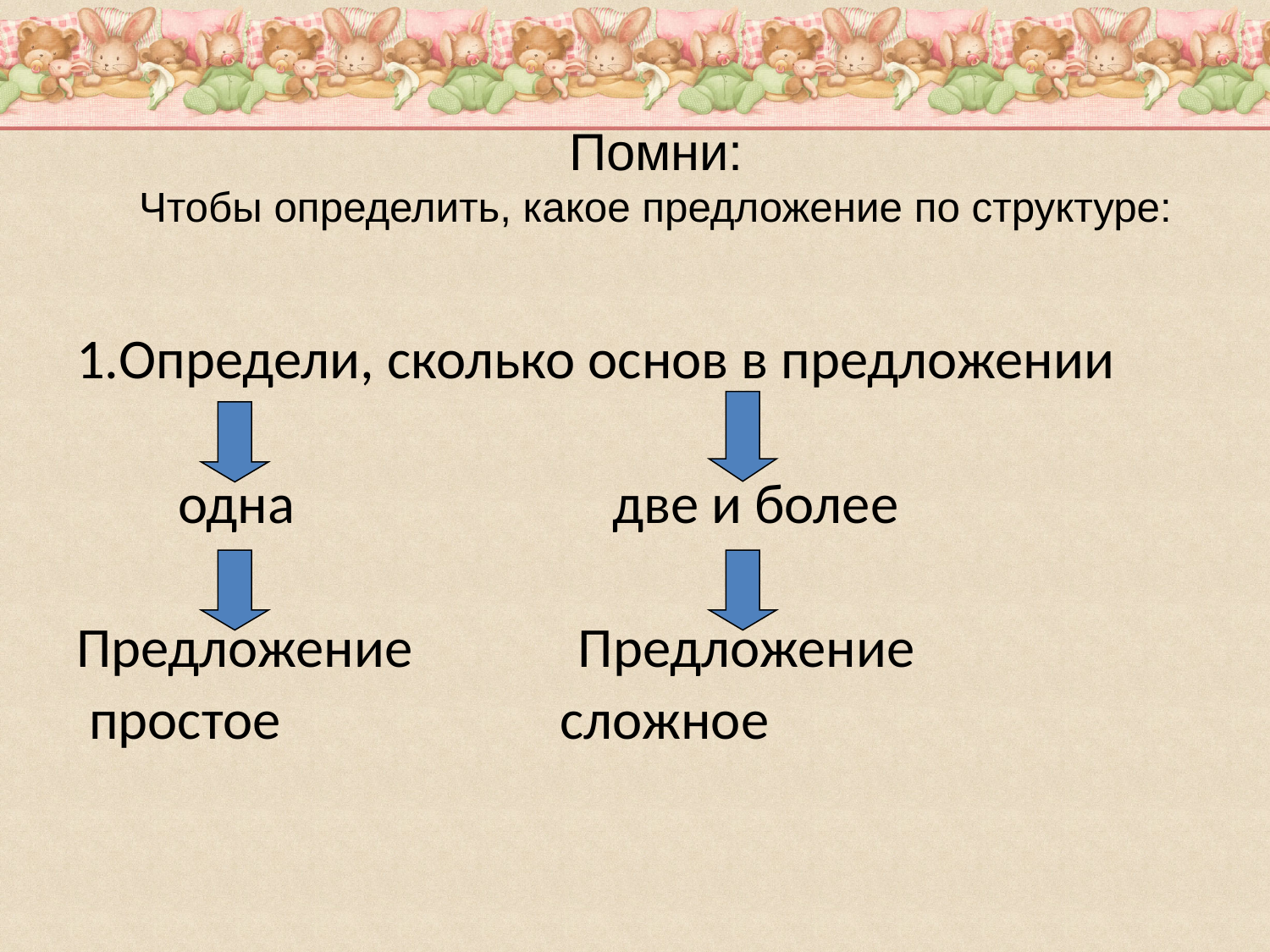

# Помни: Чтобы определить, какое предложение по структуре:
1.Определи, сколько основ в предложении

        одна                         две и более

Предложение             Предложение
 простое                      сложное